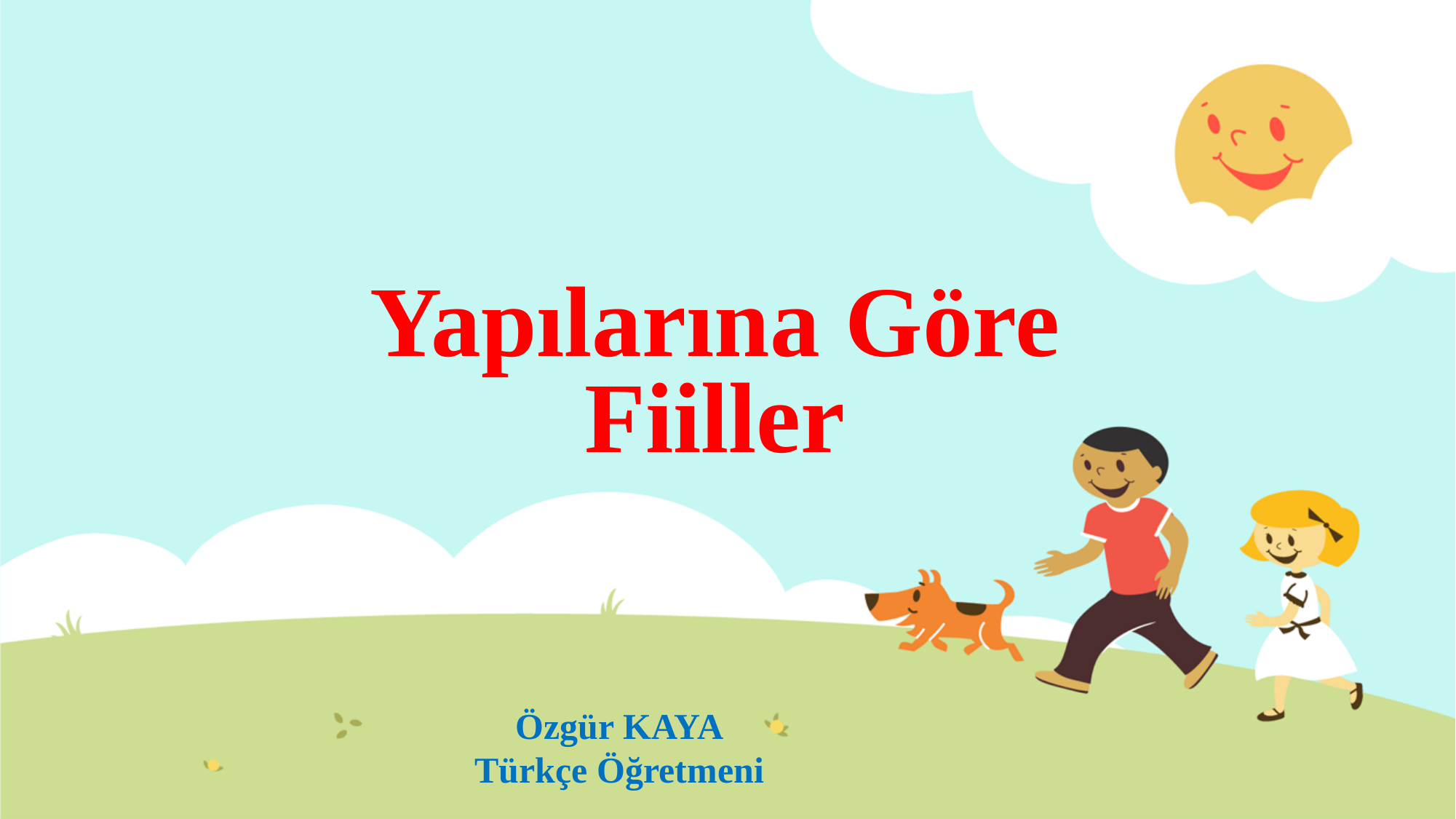

# Yapılarına Göre Fiiller
Özgür KAYA
Türkçe Öğretmeni